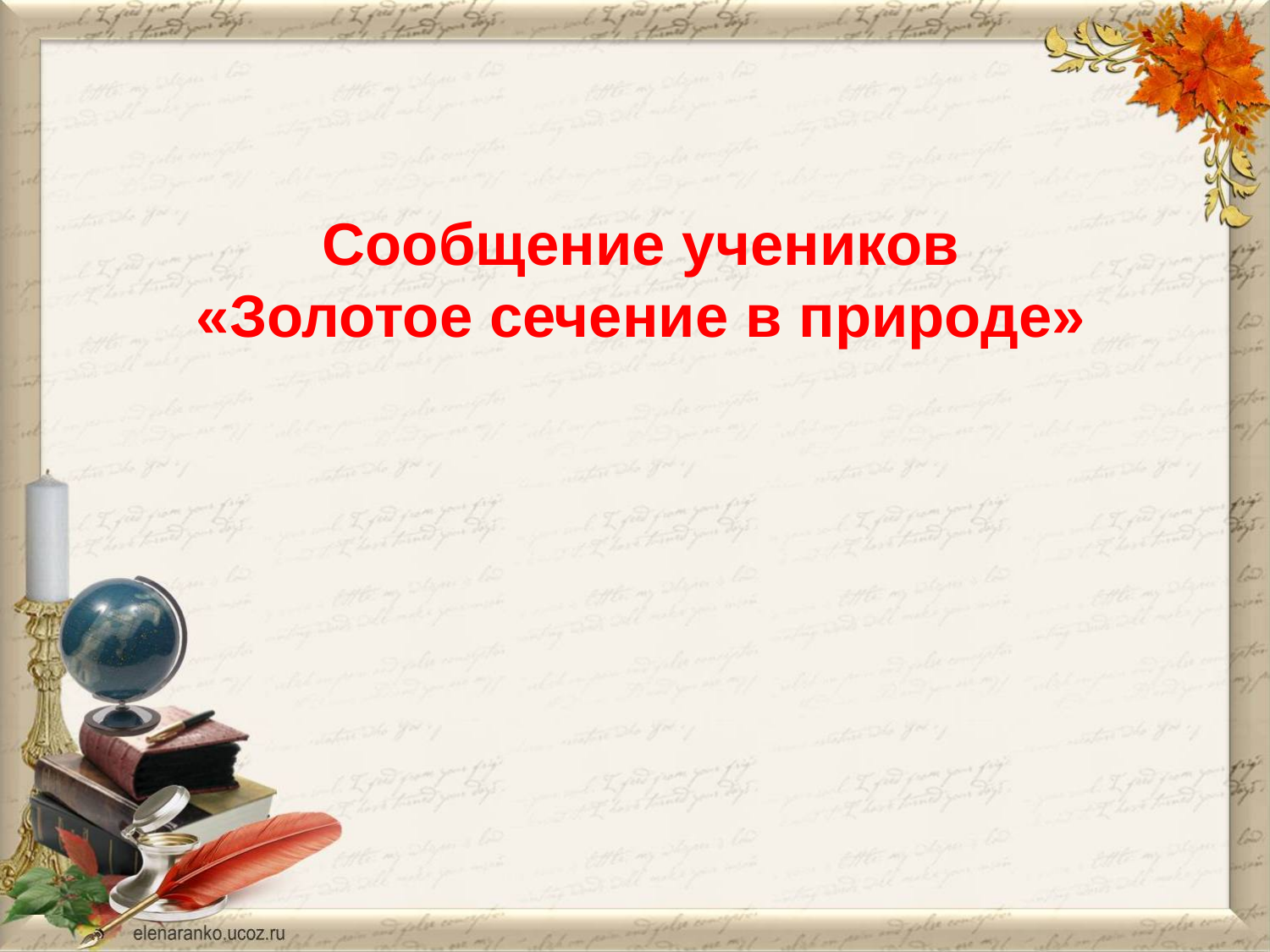

# Сообщение учеников «Золотое сечение в природе»